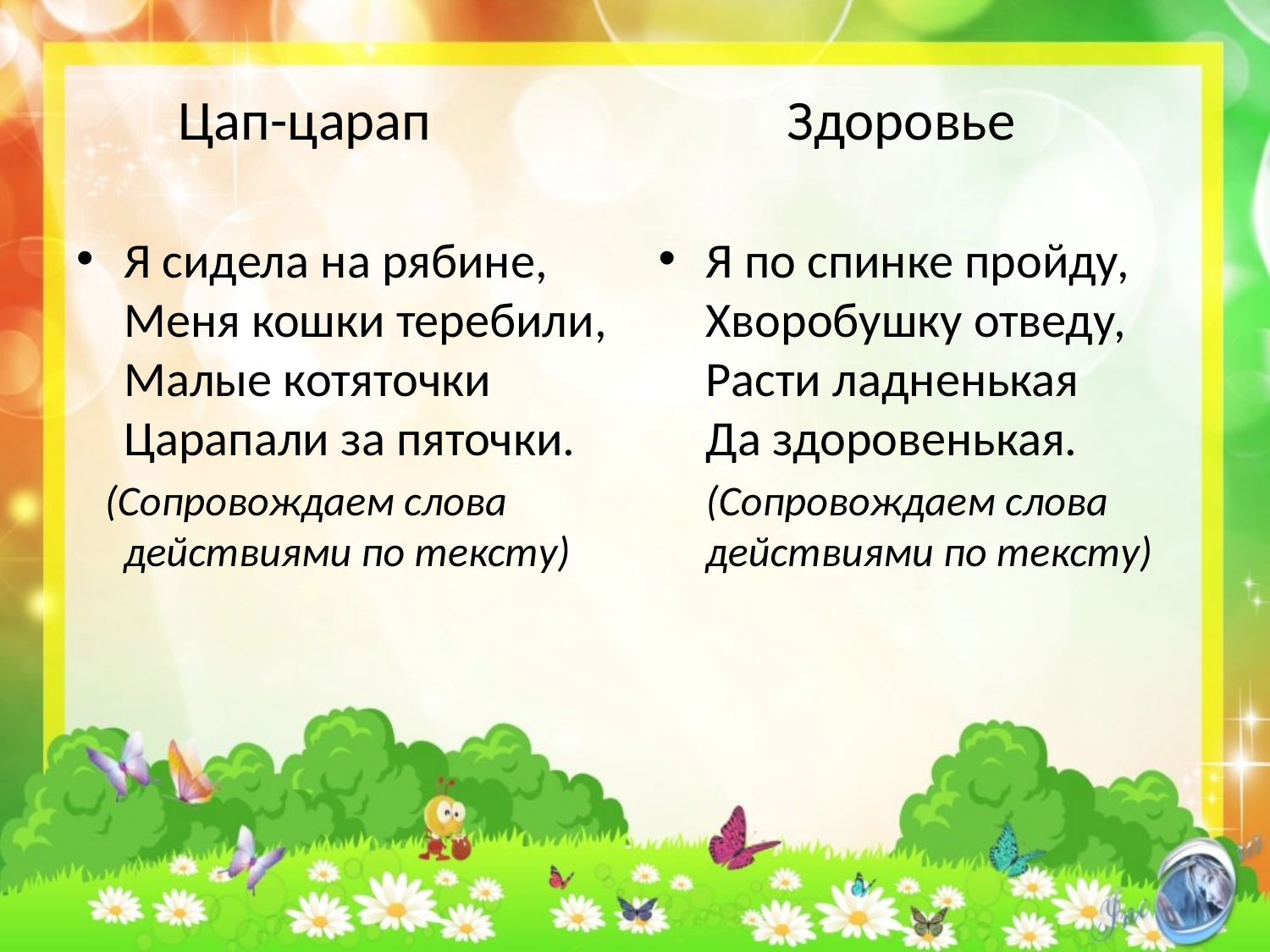

# Цап-царап                            Здоровье
Я сидела на рябине,
Меня кошки теребили,
Малые котяточки
Царапали за пяточки.
   (Сопровождаем слова действиями по тексту)
Я по спинке пройду,
Хворобушку отведу,
Расти ладненькая
Да здоровенькая.
     (Сопровождаем слова действиями по тексту)